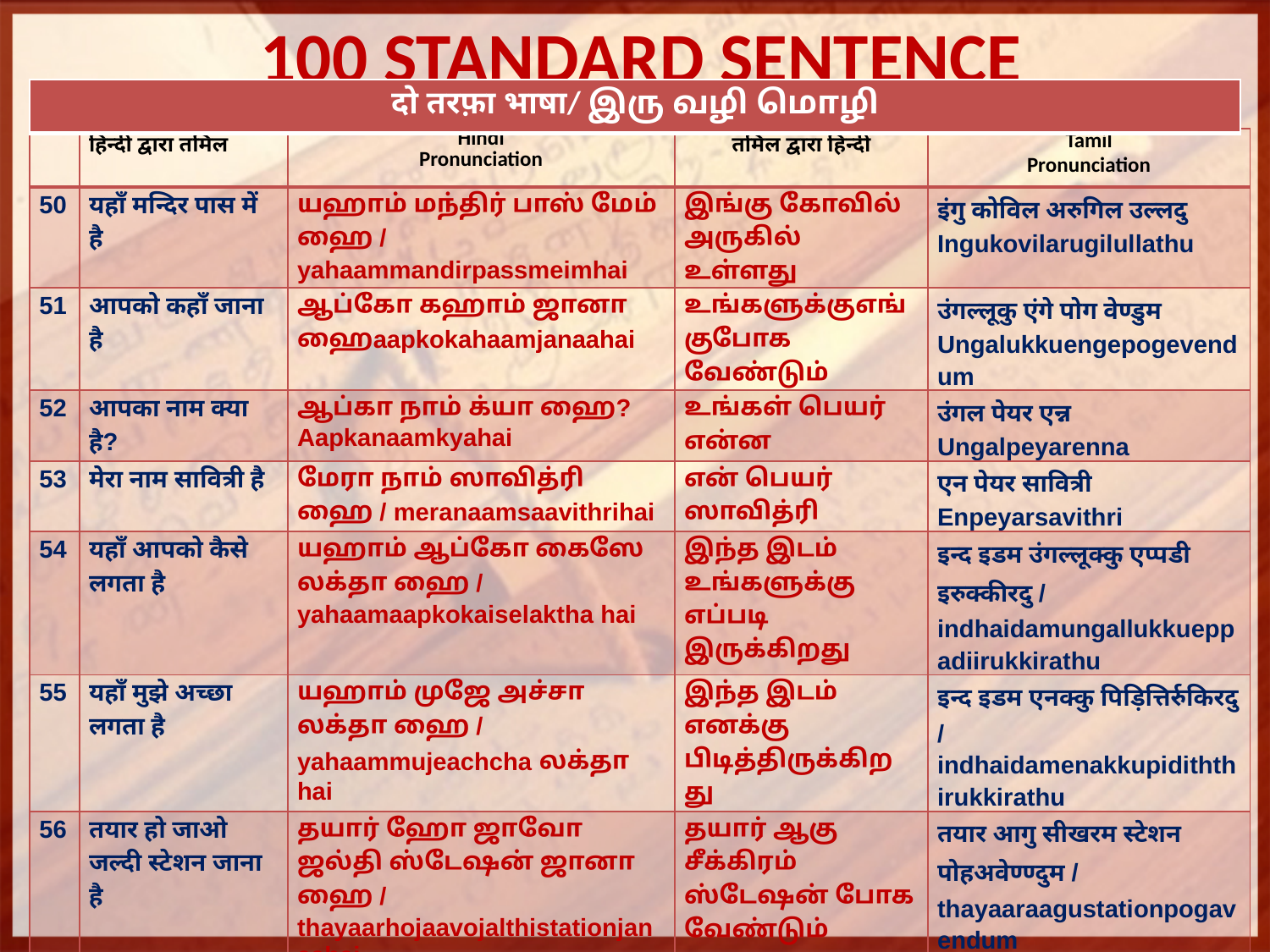

# 100 STANDARD SENTENCE
| दो तरफ़ा भाषा/ இரு வழி மொழி |
| --- |
|  | हिन्दी द्वारा तमिल | Hindi Pronunciation | तमिल द्वारा हिन्दी | Tamil Pronunciation |
| --- | --- | --- | --- | --- |
| 50 | यहाँ मन्दिर पास में है | யஹாம் மந்திர் பாஸ் மேம் ஹை / yahaammandirpassmeimhai | இங்கு கோவில் அருகில் உள்ளது | इंगु कोविल अरुगिल उल्लदु Ingukovilarugilullathu |
| 51 | आपको कहाँ जाना है | ஆப்கோ கஹாம் ஜானா ஹைaapkokahaamjanaahai | உங்களுக்குஎங்குபோக வேண்டும் | उंगल्लूकु एंगे पोग वेण्डुम Ungalukkuengepogevendum |
| 52 | आपका नाम क्या है? | ஆப்கா நாம் க்யா ஹை?Aapkanaamkyahai | உங்கள் பெயர் என்ன | उंगल पेयर एन्न Ungalpeyarenna |
| 53 | मेरा नाम सावित्री है | மேரா நாம் ஸாவித்ரி ஹை / meranaamsaavithrihai | என் பெயர் ஸாவித்ரி | एन पेयर सावित्री Enpeyarsavithri |
| 54 | यहाँ आपको कैसे लगता है | யஹாம் ஆப்கோ கைஸே லக்தா ஹை / yahaamaapkokaiselaktha hai | இந்த இடம் உங்களுக்கு எப்படி இருக்கிறது | इन्द इडम उंगल्लूक्कु एप्पडी इरुक्कीरदु / indhaidamungallukkueppadiirukkirathu |
| 55 | यहाँ मुझे अच्छा लगता है | யஹாம் முஜே அச்சா லக்தா ஹை / yahaammujeachcha லக்தா hai | இந்த இடம் எனக்கு பிடித்திருக்கிறது | इन्द इडम एनक्कु पिड़ित्तिर्रुकिरदु / indhaidamenakkupidiththirukkirathu |
| 56 | तयार हो जाओ जल्दी स्टेशन जाना है | தயார் ஹோ ஜாவோ ஜல்தி ஸ்டேஷன் ஜானா ஹை / thayaarhojaavojalthistationjanaahai | தயார் ஆகு சீக்கிரம் ஸ்டேஷன் போக வேண்டும் | तयार आगु सीखरम स्टेशन पोहअवेण्ण्दुम / thayaaraagustationpogavendum |